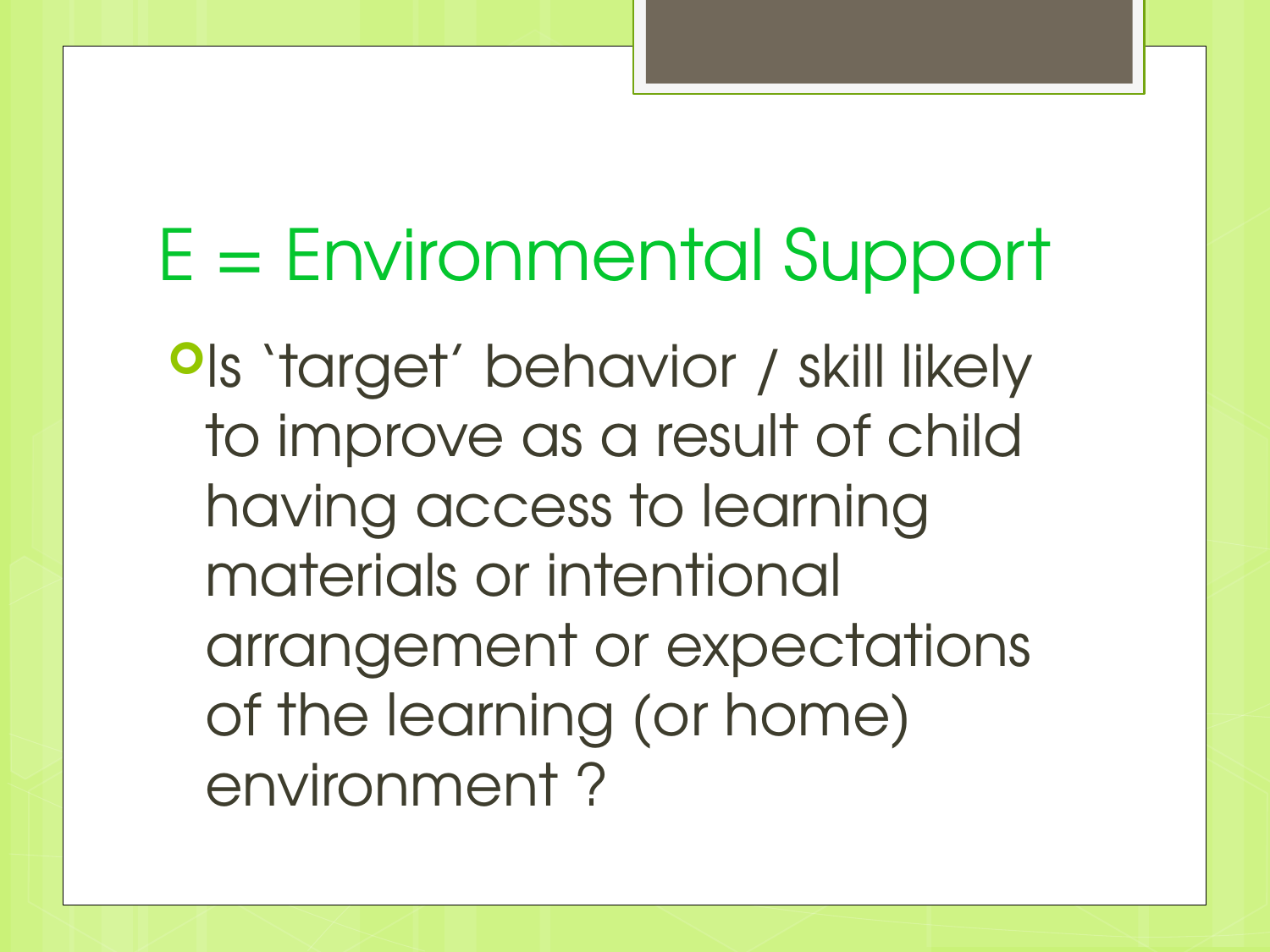

# E = Environmental Support
Is ‘target’ behavior / skill likely to improve as a result of child having access to learning materials or intentional arrangement or expectations of the learning (or home) environment ?